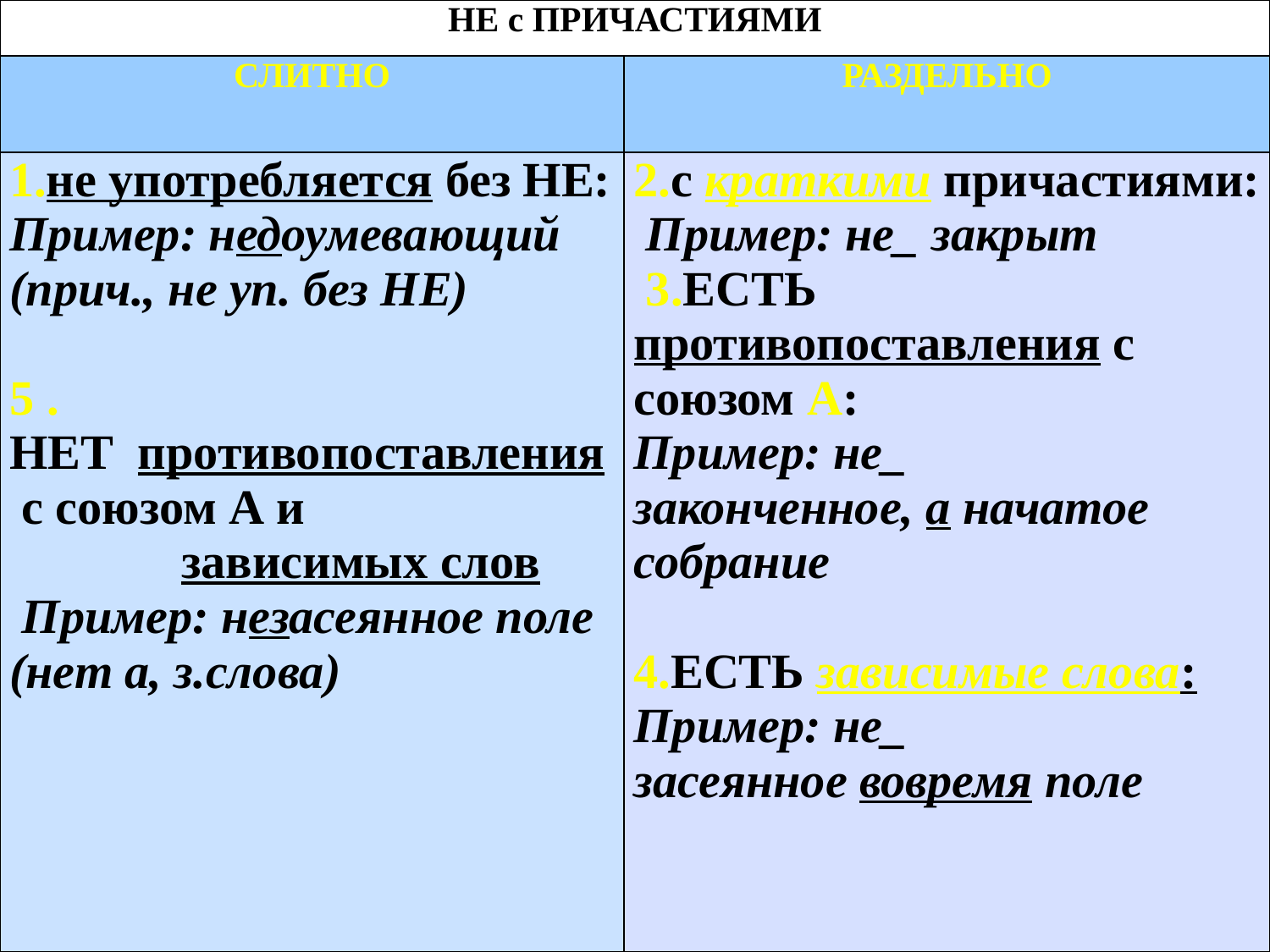

| НЕ с ПРИЧАСТИЯМИ |  |
| --- | --- |
| СЛИТНО | РАЗДЕЛЬНО |
| 1.не употребляется без НЕ: Пример: недоумевающий (прич., не уп. без НЕ)   5 . НЕТ  противопоставления с союзом А и               зависимых слов  Пример: незасеянное поле (нет а, з.слова) | 2.с краткими причастиями:  Пример: не\_ закрыт  3.ЕСТЬ  противопоставления с союзом А: Пример: не\_ законченное, а начатое собрание   4.ЕСТЬ зависимые слова: Пример: не\_ засеянное вовремя поле |